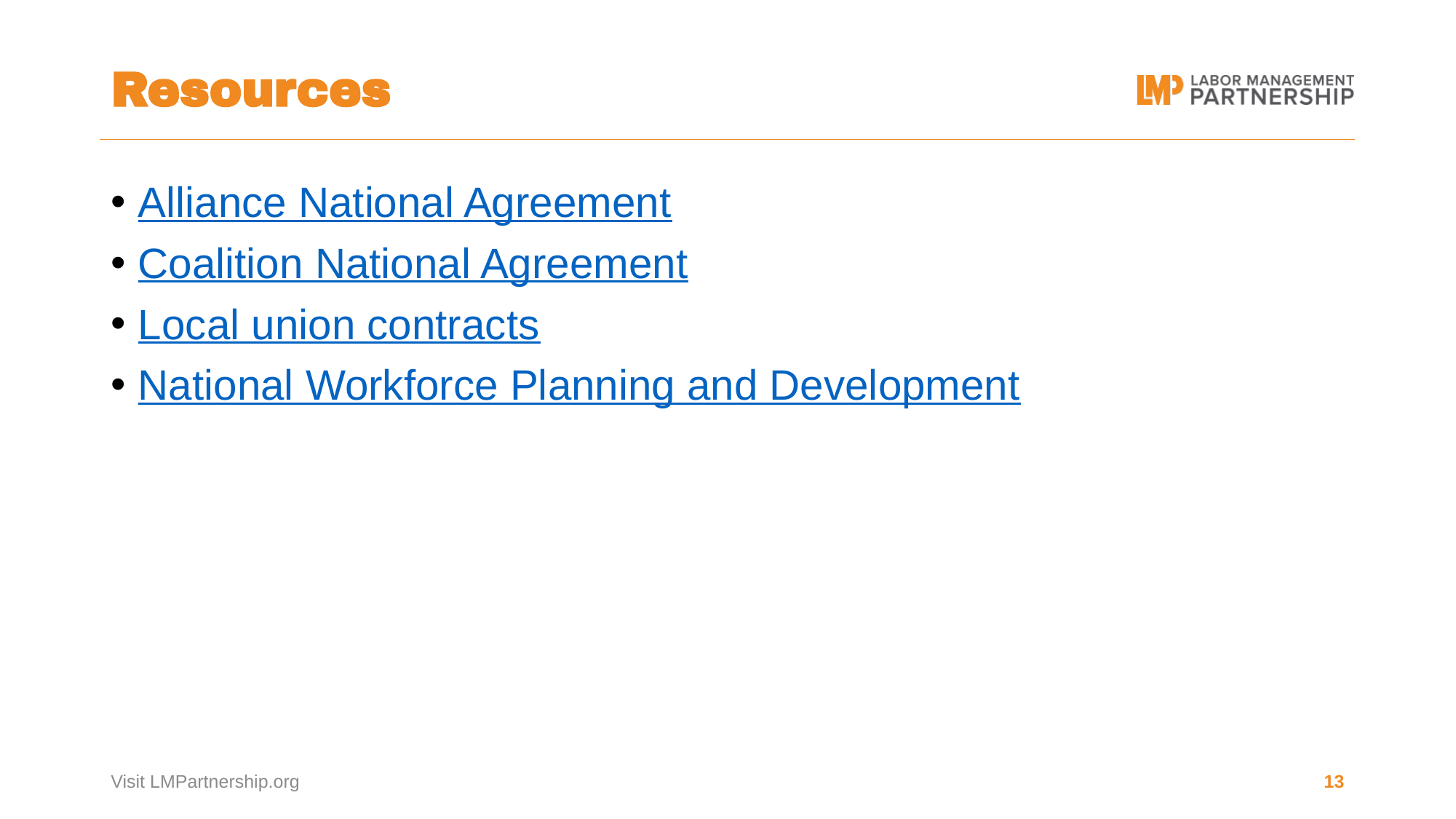

# Resources
Alliance National Agreement
Coalition National Agreement
Local union contracts
National Workforce Planning and Development
Visit LMPartnership.org
13